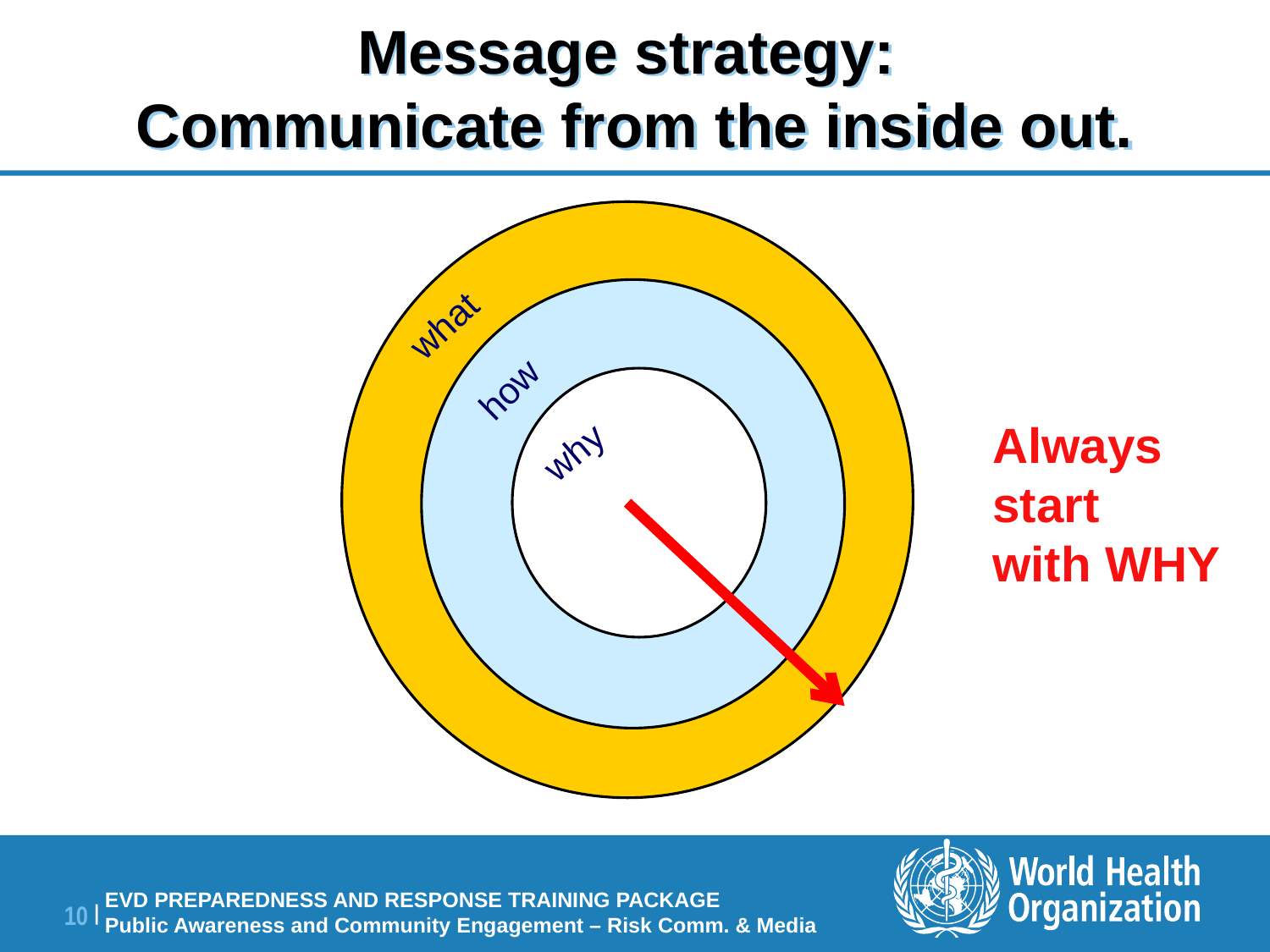

# Message strategy: Communicate from the inside out.

what
how

Always start
with WHY
why